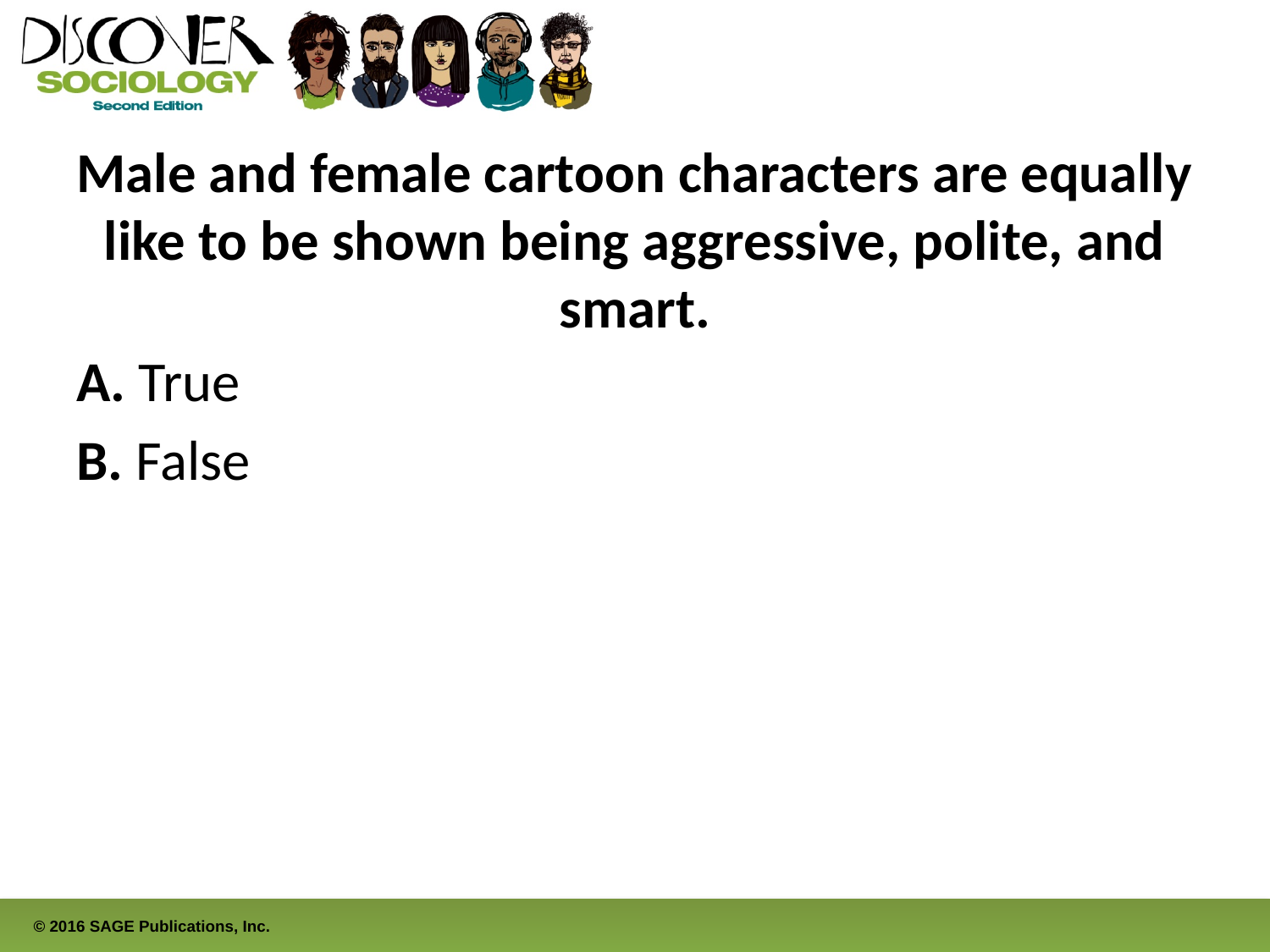

# Male and female cartoon characters are equally like to be shown being aggressive, polite, and smart.
A. True
B. False